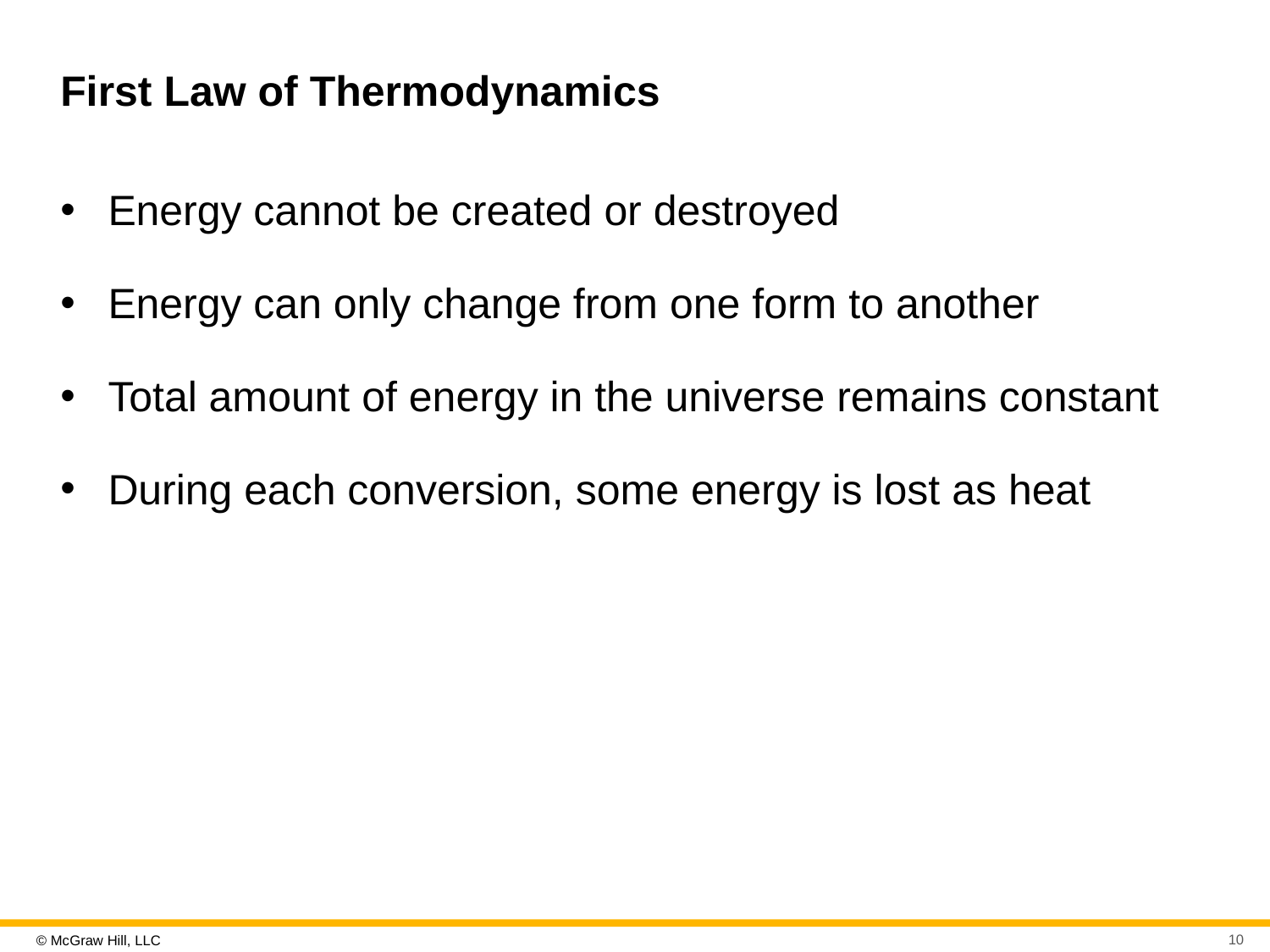

# First Law of Thermodynamics
Energy cannot be created or destroyed
Energy can only change from one form to another
Total amount of energy in the universe remains constant
During each conversion, some energy is lost as heat
10